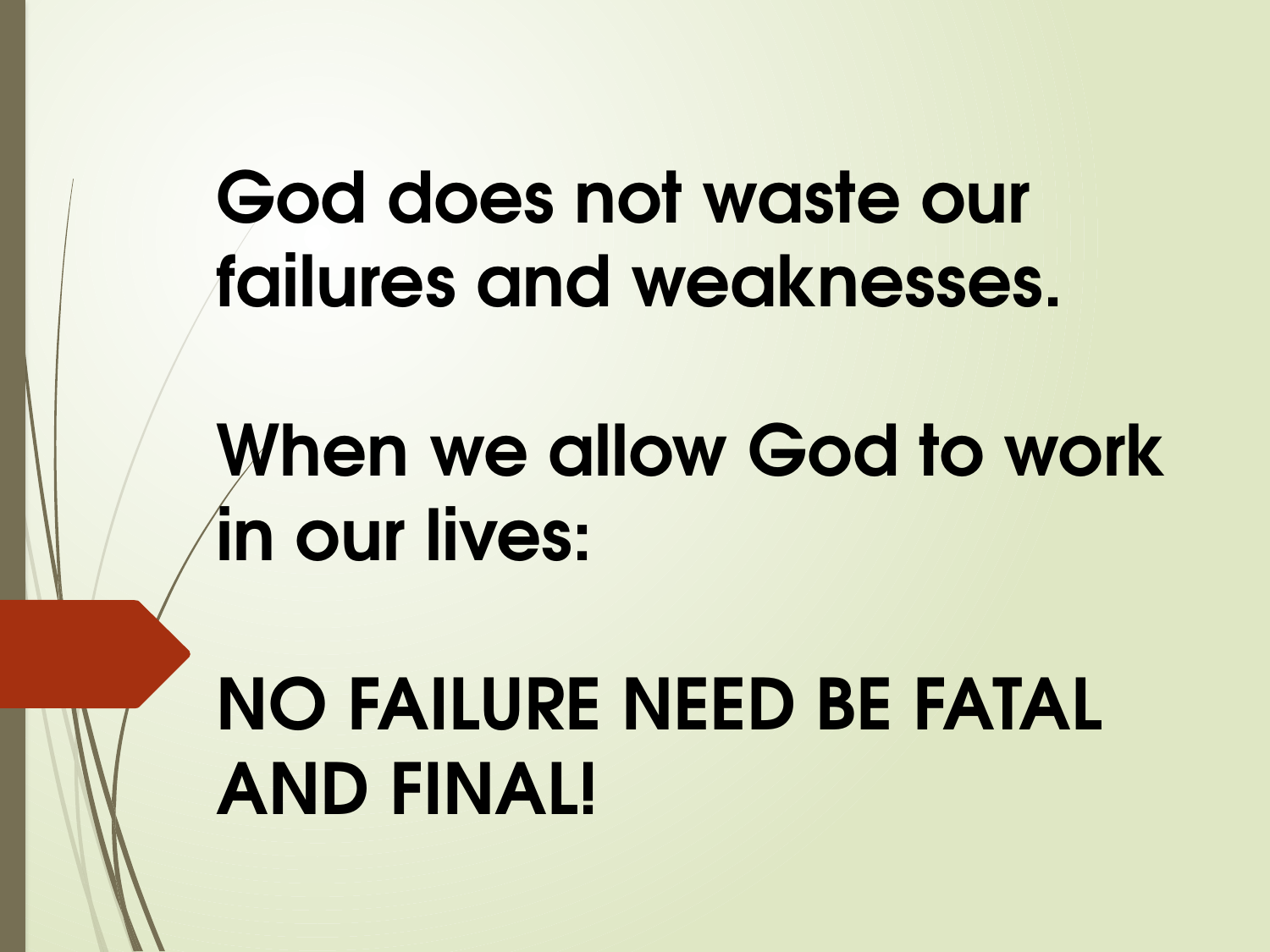

God does not waste our failures and weaknesses.

When we allow God to work in our lives:

NO FAILURE NEED BE FATAL AND FINAL!